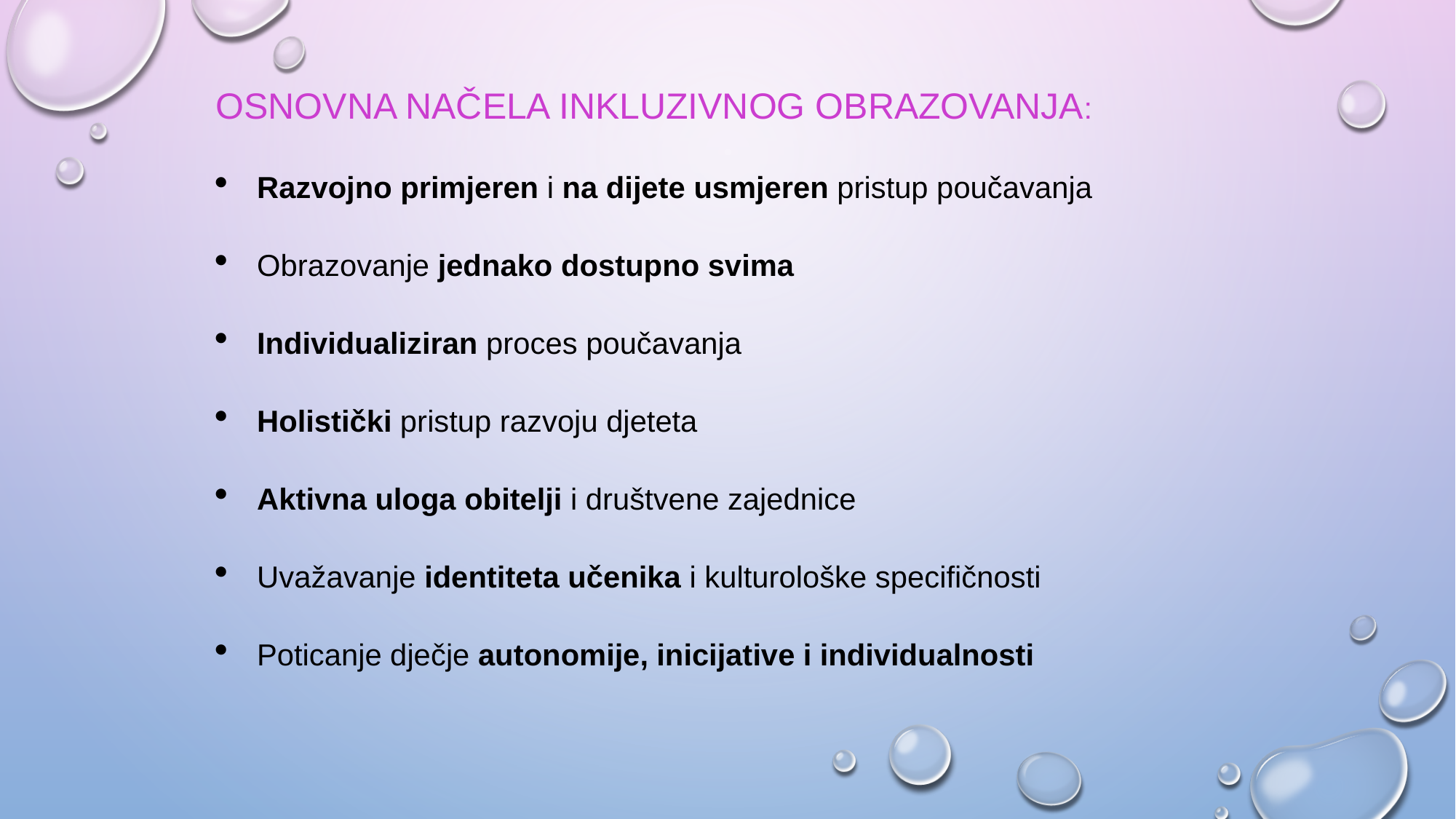

OSNOVNA NAČELA INKLUZIVNOG OBRAZOVANJA:

Razvojno primjeren i na dijete usmjeren pristup poučavanja

Obrazovanje jednako dostupno svima

Individualiziran proces poučavanja

Holistički pristup razvoju djeteta

Aktivna uloga obitelji i društvene zajednice

Uvažavanje identiteta učenika i kulturološke specifičnosti

Poticanje dječje autonomije, inicijative i individualnosti